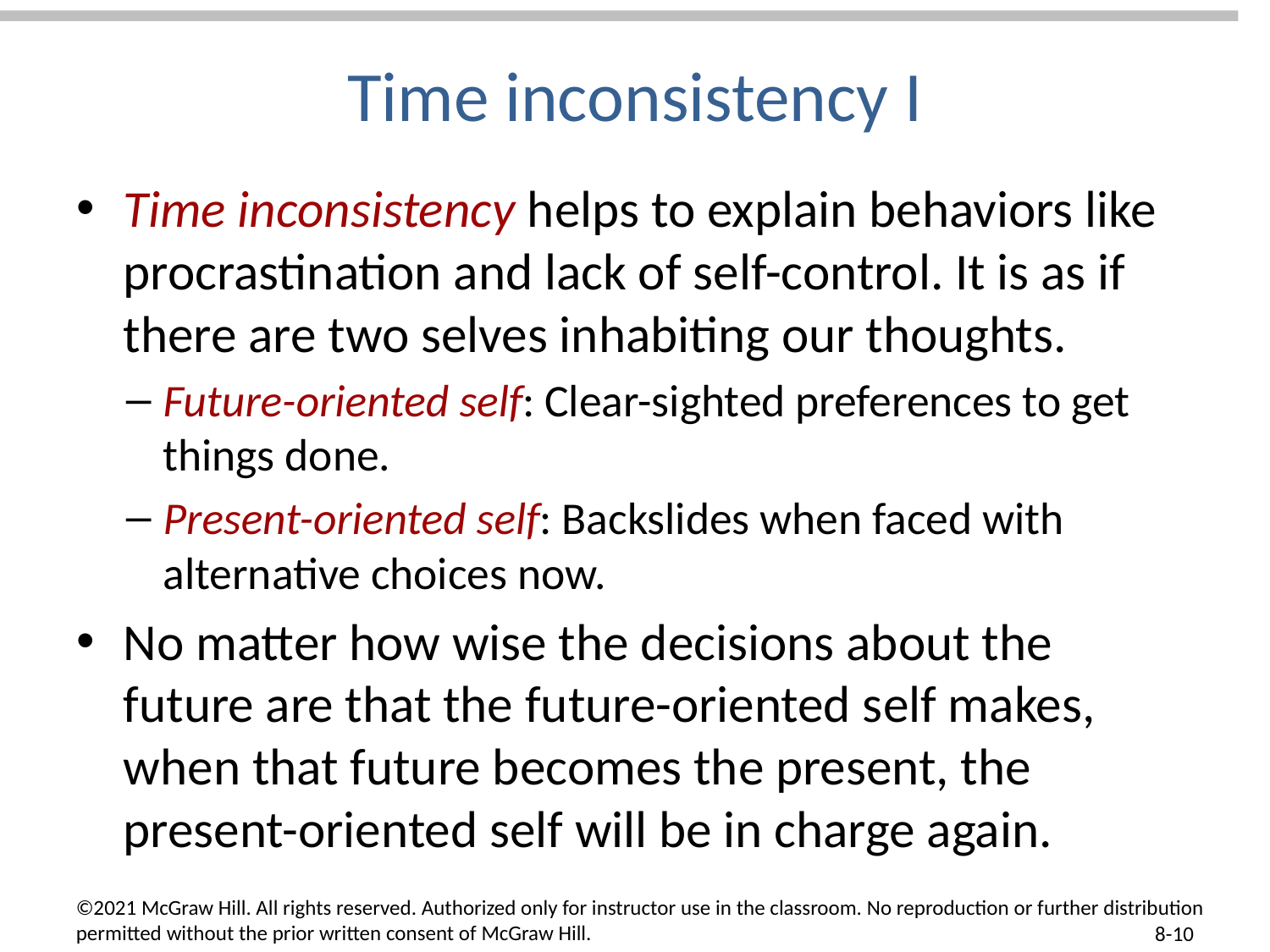

# Time inconsistency I
Time inconsistency helps to explain behaviors like procrastination and lack of self-control. It is as if there are two selves inhabiting our thoughts.
Future-oriented self: Clear-sighted preferences to get things done.
Present-oriented self: Backslides when faced with alternative choices now.
No matter how wise the decisions about the future are that the future-oriented self makes, when that future becomes the present, the present-oriented self will be in charge again.